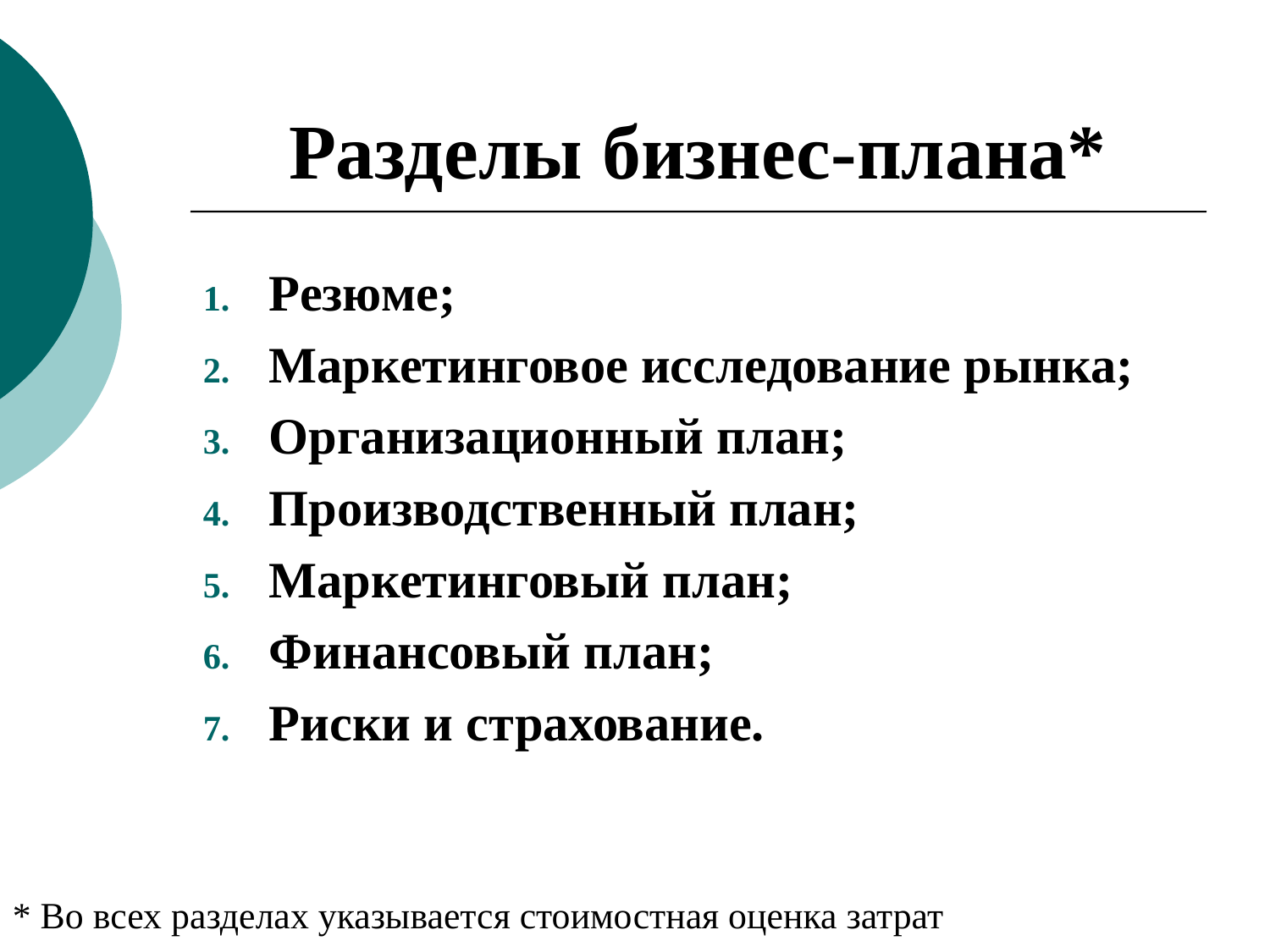

# Разделы бизнес-плана*
Резюме;
Маркетинговое исследование рынка;
Организационный план;
Производственный план;
Маркетинговый план;
Финансовый план;
Риски и страхование.
* Во всех разделах указывается стоимостная оценка затрат